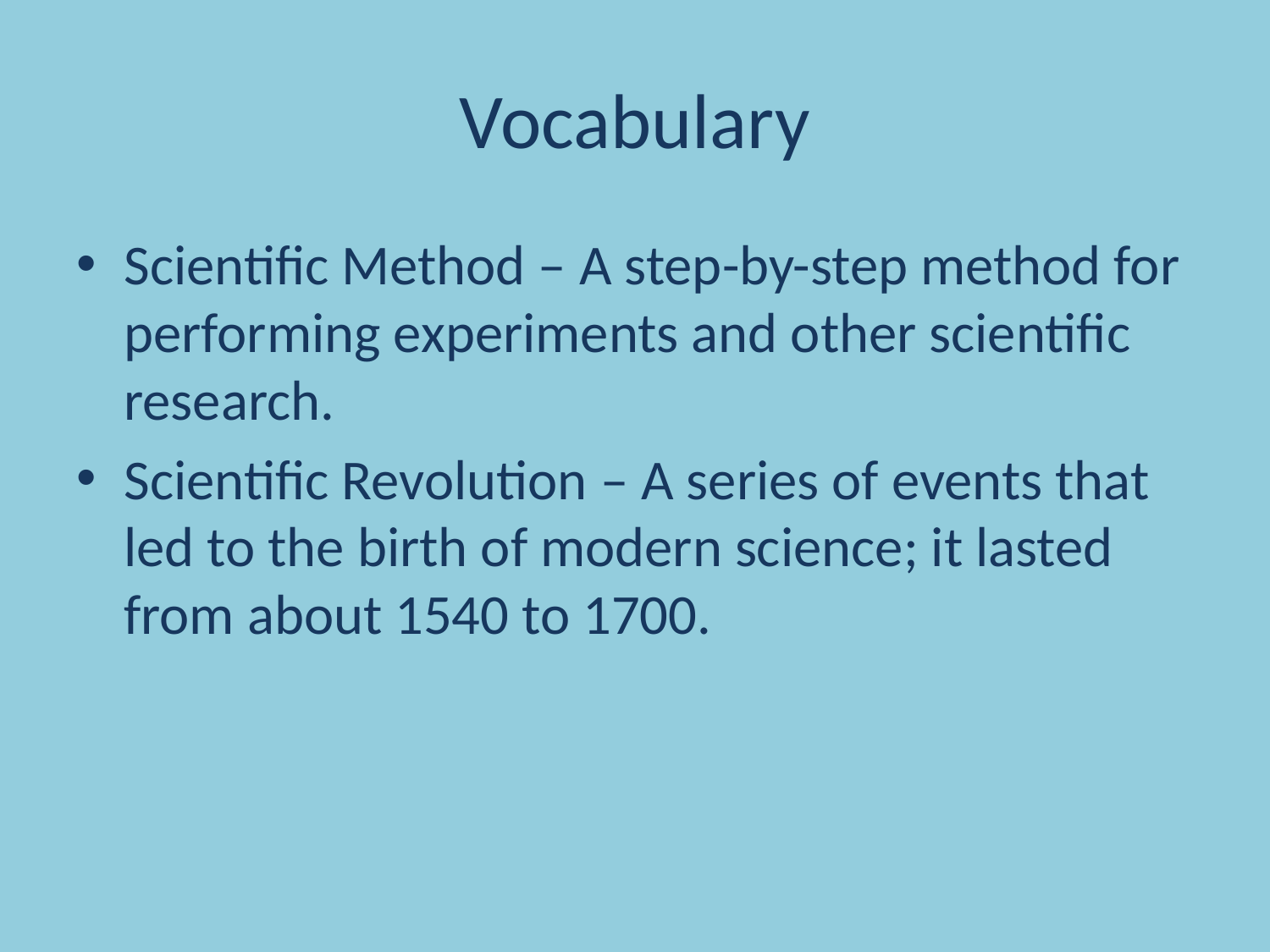

# Vocabulary
Scientific Method – A step-by-step method for performing experiments and other scientific research.
Scientific Revolution – A series of events that led to the birth of modern science; it lasted from about 1540 to 1700.